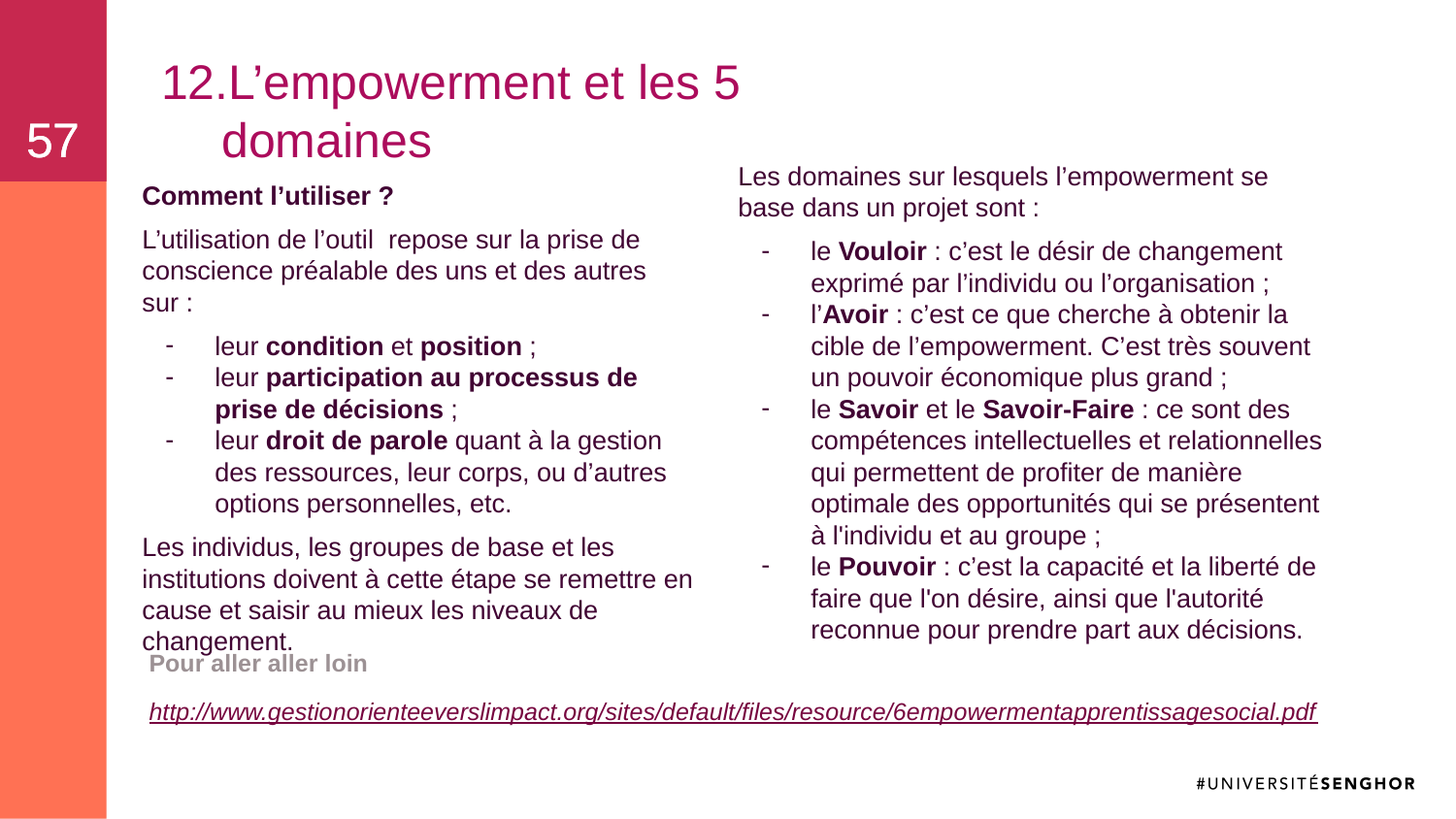

57
57
# L’empowerment et les 5 domaines

Les domaines sur lesquels l’empowerment se base dans un projet sont :
le Vouloir : c’est le désir de changement exprimé par l’individu ou l’organisation ;
l’Avoir : c’est ce que cherche à obtenir la cible de l’empowerment. C’est très souvent  un pouvoir économique plus grand ;
le Savoir et le Savoir-Faire : ce sont des compétences intellectuelles et relationnelles qui permettent de profiter de manière optimale des opportunités qui se présentent à l'individu et au groupe ;
le Pouvoir : c’est la capacité et la liberté de faire que l'on désire, ainsi que l'autorité  reconnue pour prendre part aux décisions.
Comment l’utiliser ?
L’utilisation de l’outil  repose sur la prise de conscience préalable des uns et des autres sur :
leur condition et position ;
leur participation au processus de prise de décisions ;
leur droit de parole quant à la gestion des ressources, leur corps, ou d’autres options personnelles, etc.
Les individus, les groupes de base et les institutions doivent à cette étape se remettre en cause et saisir au mieux les niveaux de changement.
Pour aller aller loin
http://www.gestionorienteeverslimpact.org/sites/default/files/resource/6empowermentapprentissagesocial.pdf